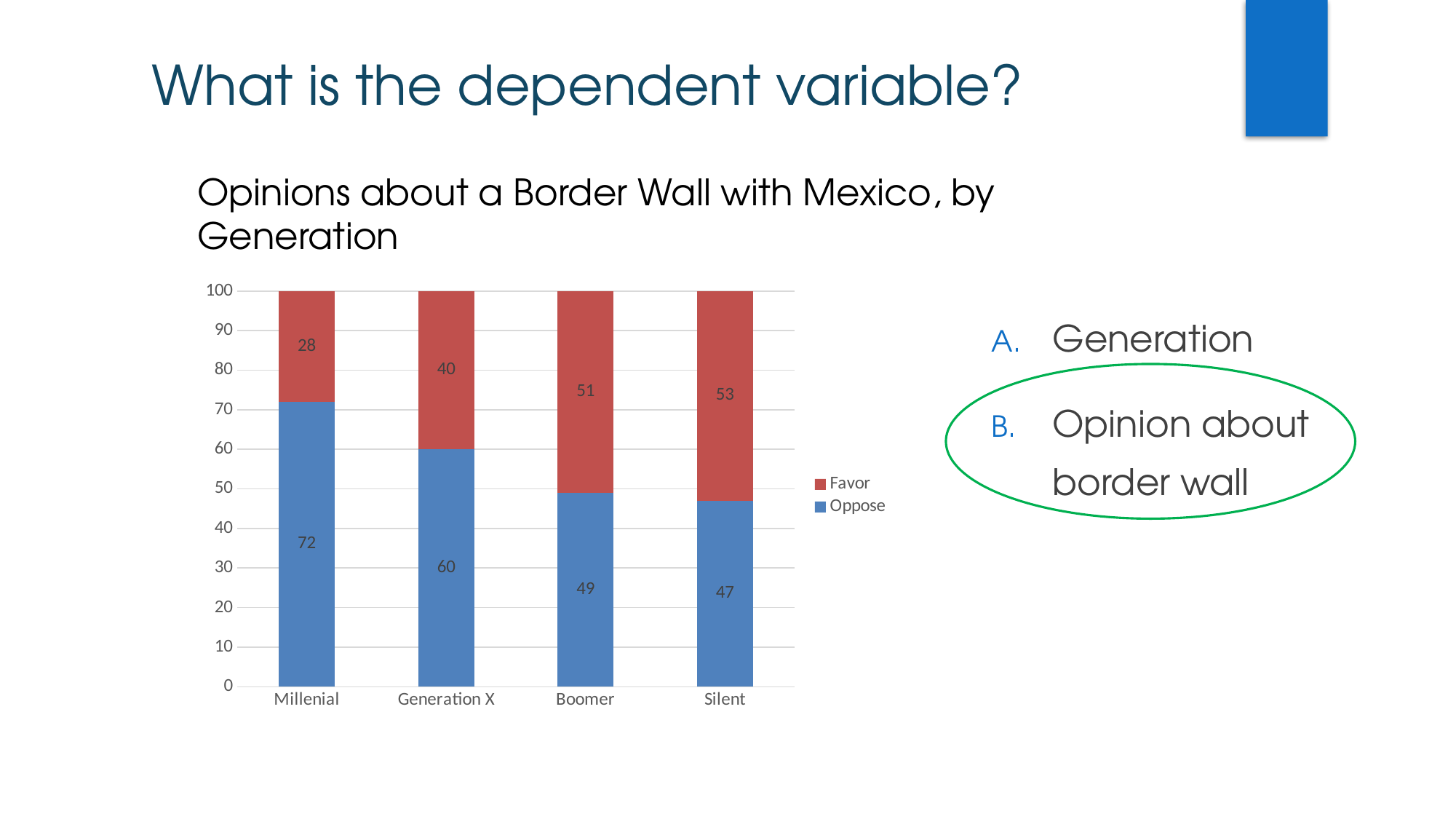

What is the dependent variable?
Opinions about a Border Wall with Mexico, by Generation

### Chart

| Category | Oppose | Favor |
|---|---|---|
| Millenial | 72.0 | 28.0 |
| Generation X | 60.0 | 40.0 |
| Boomer | 49.0 | 51.0 |
| Silent | 47.0 | 53.0 |
Generation
Opinion about border wall